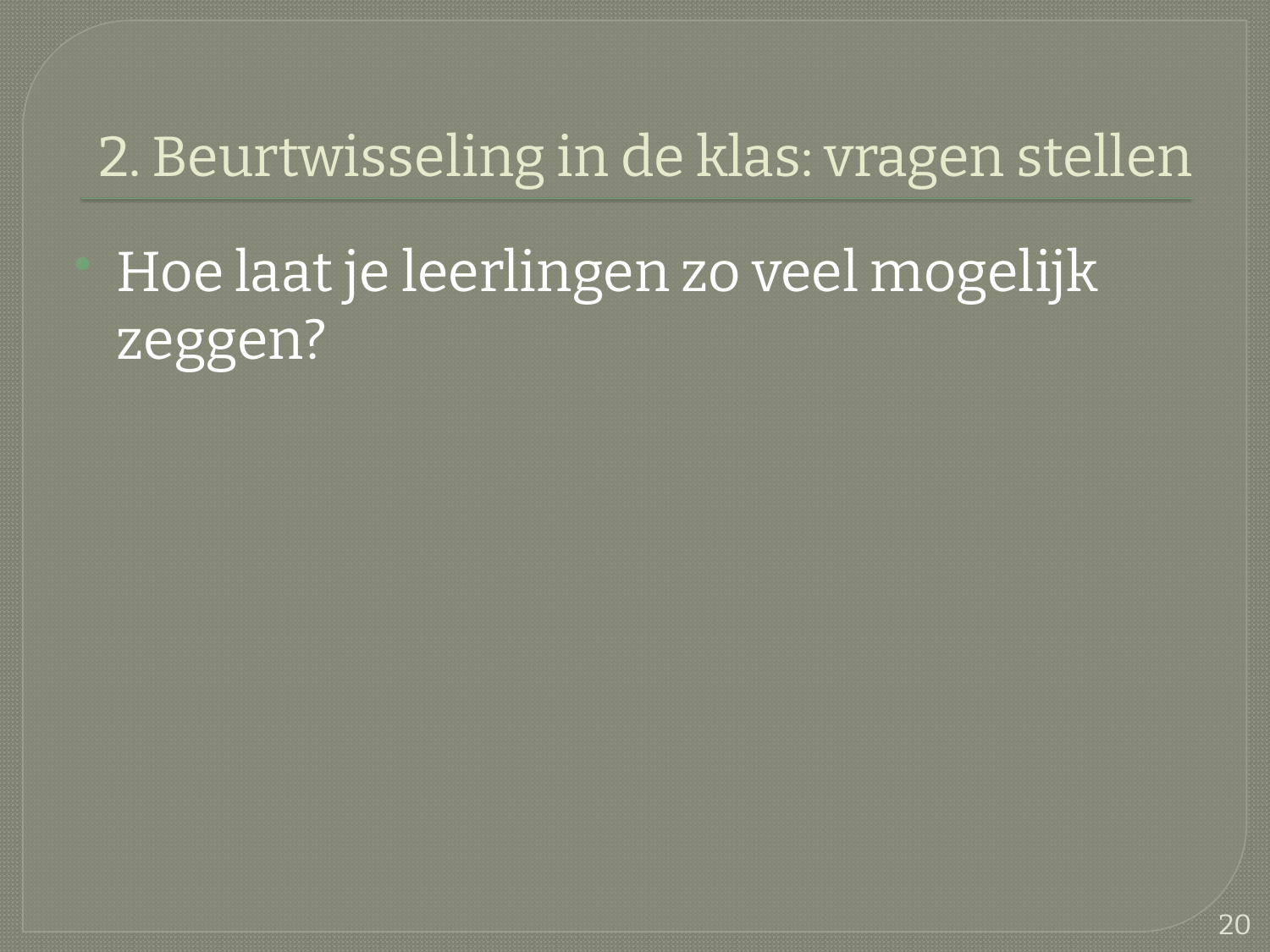

# 2. Beurtwisseling in de klas: vragen stellen
Hoe laat je leerlingen zo veel mogelijk zeggen?
20